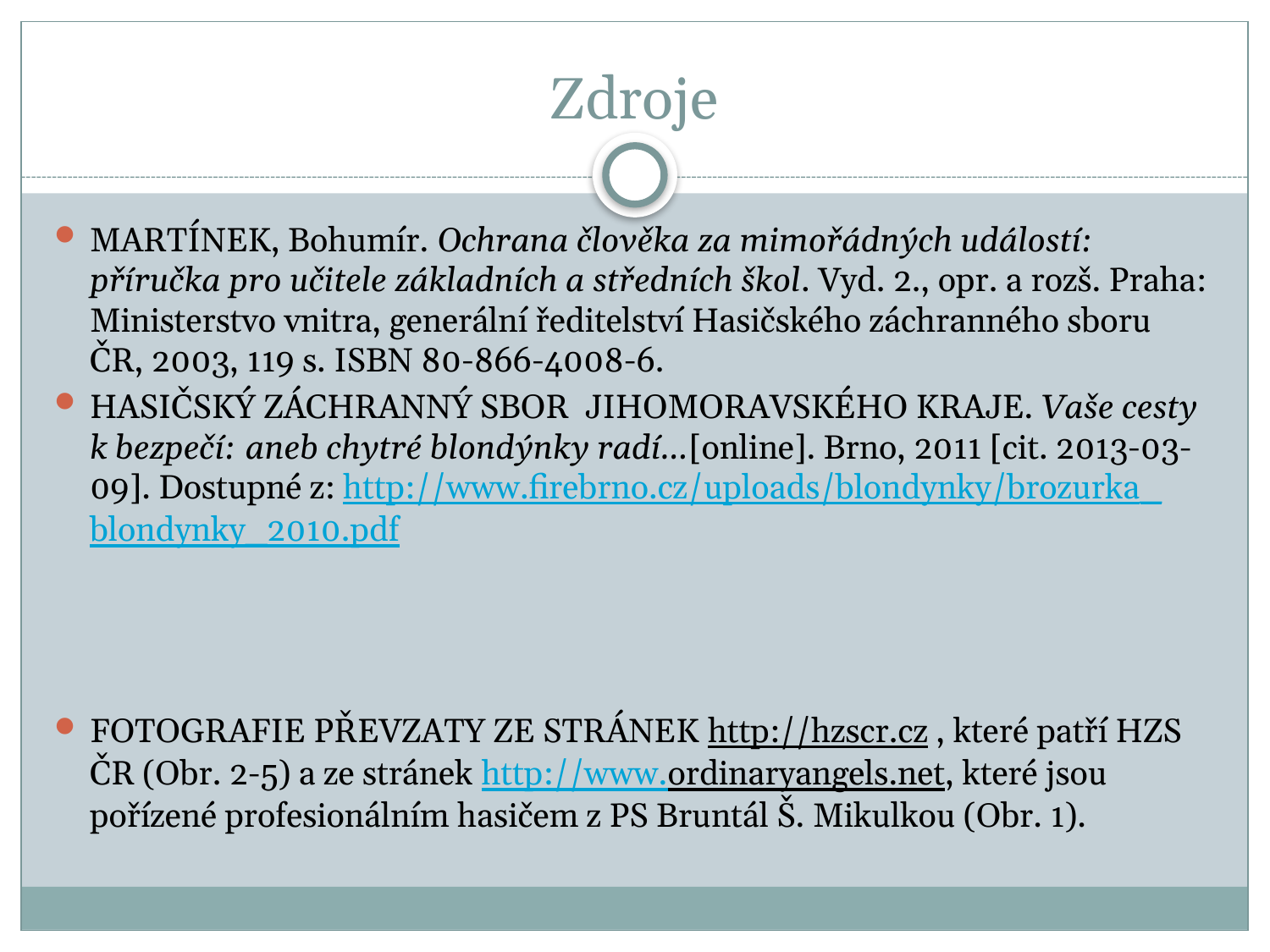

# Zdroje
MARTÍNEK, Bohumír. Ochrana člověka za mimořádných událostí: příručka pro učitele základních a středních škol. Vyd. 2., opr. a rozš. Praha: Ministerstvo vnitra, generální ředitelství Hasičského záchranného sboru ČR, 2003, 119 s. ISBN 80-866-4008-6.
HASIČSKÝ ZÁCHRANNÝ SBOR  JIHOMORAVSKÉHO KRAJE. Vaše cesty k bezpečí: aneb chytré blondýnky radí...[online]. Brno, 2011 [cit. 2013-03-09]. Dostupné z: http://www.firebrno.cz/uploads/blondynky/brozurka_blondynky_2010.pdf

FOTOGRAFIE PŘEVZATY ZE STRÁNEK http://hzscr.cz , které patří HZS ČR (Obr. 2-5) a ze stránek http://www.ordinaryangels.net, které jsou pořízené profesionálním hasičem z PS Bruntál Š. Mikulkou (Obr. 1).